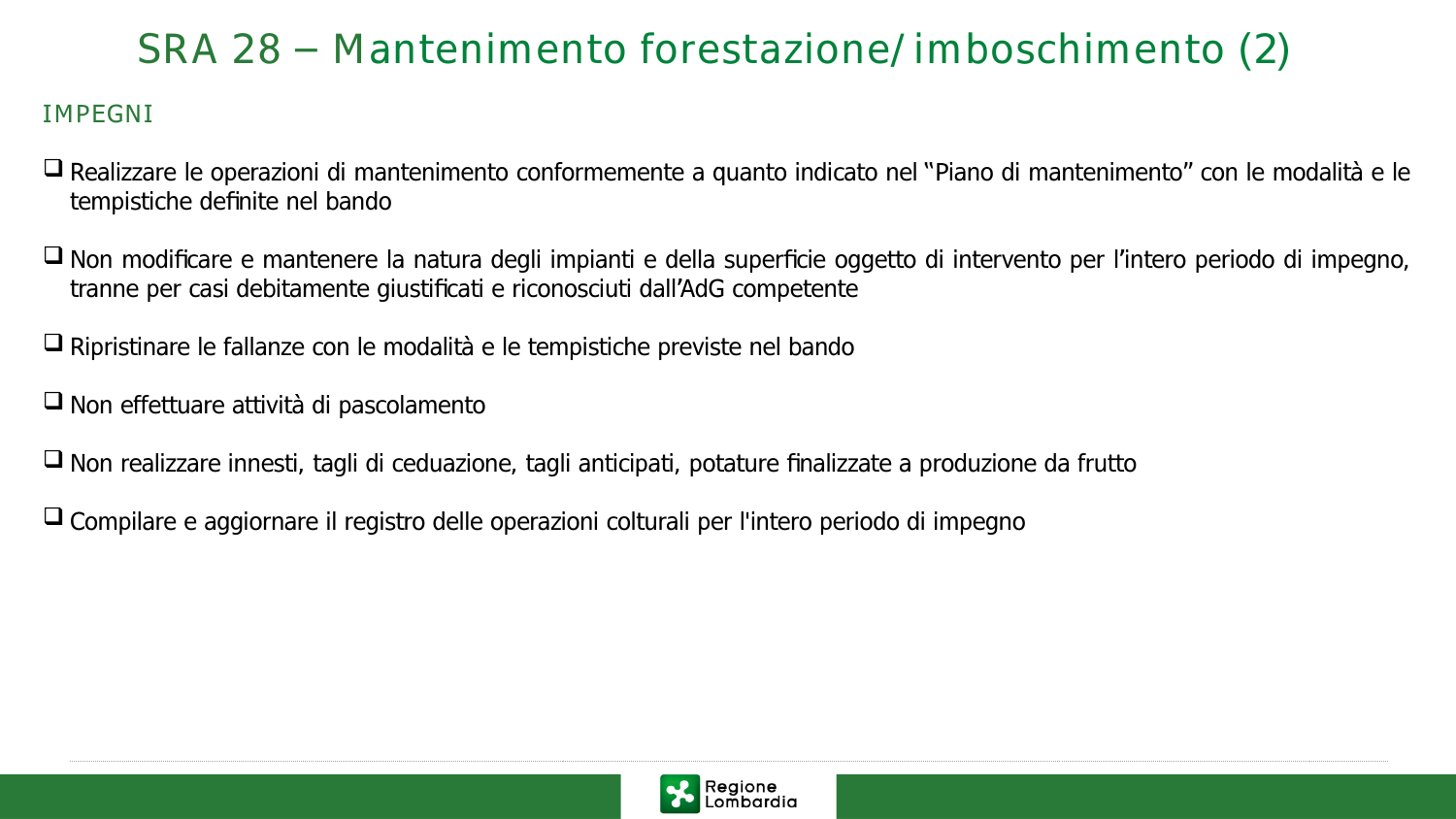

# SRA 28 – Mantenimento forestazione/imboschimento (2)
IMPEGNI

Realizzare le operazioni di mantenimento conformemente a quanto indicato nel “Piano di mantenimento” con le modalità e le tempistiche definite nel bando

Non modificare e mantenere la natura degli impianti e della superficie oggetto di intervento per l’intero periodo di impegno, tranne per casi debitamente giustificati e riconosciuti dall’AdG competente

Ripristinare le fallanze con le modalità e le tempistiche previste nel bando

Non effettuare attività di pascolamento

Non realizzare innesti, tagli di ceduazione, tagli anticipati, potature finalizzate a produzione da frutto

Compilare e aggiornare il registro delle operazioni colturali per l'intero periodo di impegno